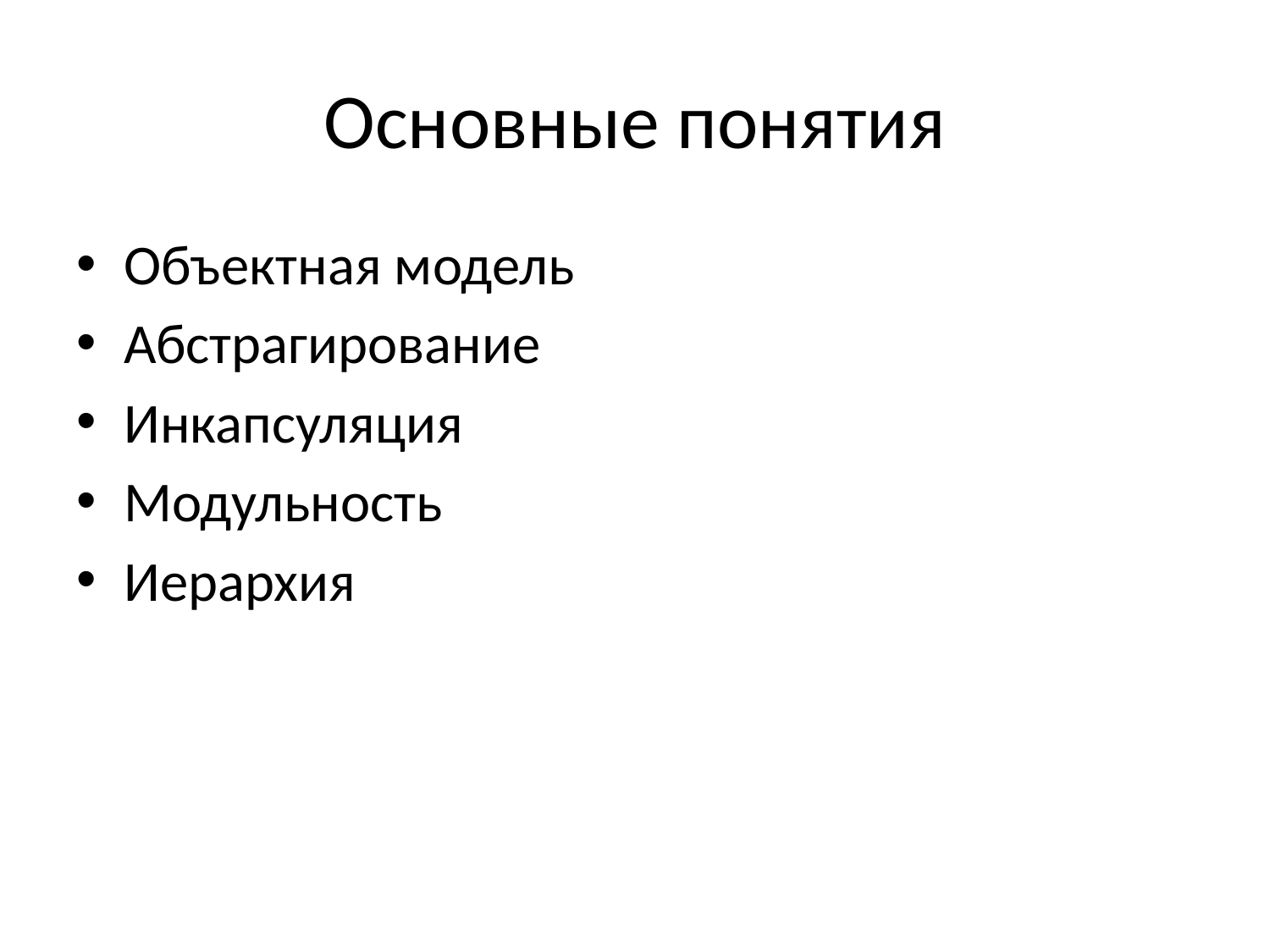

# Основные понятия
Объектная модель
Абстрагирование
Инкапсуляция
Модульность
Иерархия